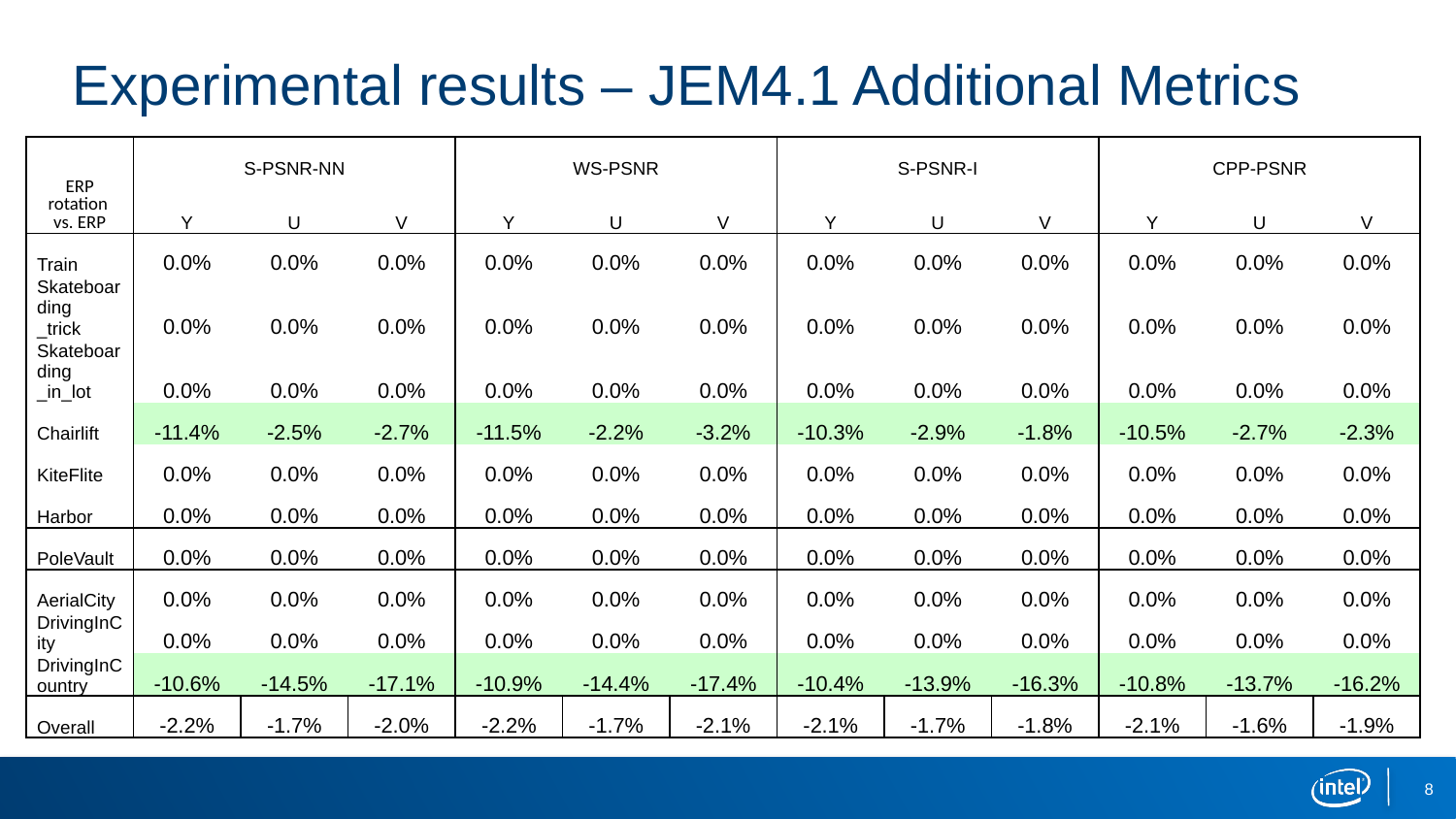

# Experimental results – JEM4.1 Additional Metrics
| ERP rotation vs. ERP | S-PSNR-NN |  |  | WS-PSNR |  |  | S-PSNR-I |  |  | CPP-PSNR |  |  |
| --- | --- | --- | --- | --- | --- | --- | --- | --- | --- | --- | --- | --- |
|  | Y | U | V | Y | U | V | Y | U | V | Y | U | V |
| Train | 0.0% | 0.0% | 0.0% | 0.0% | 0.0% | 0.0% | 0.0% | 0.0% | 0.0% | 0.0% | 0.0% | 0.0% |
| Skateboarding \_trick | 0.0% | 0.0% | 0.0% | 0.0% | 0.0% | 0.0% | 0.0% | 0.0% | 0.0% | 0.0% | 0.0% | 0.0% |
| Skateboarding \_in\_lot | 0.0% | 0.0% | 0.0% | 0.0% | 0.0% | 0.0% | 0.0% | 0.0% | 0.0% | 0.0% | 0.0% | 0.0% |
| Chairlift | -11.4% | -2.5% | -2.7% | -11.5% | -2.2% | -3.2% | -10.3% | -2.9% | -1.8% | -10.5% | -2.7% | -2.3% |
| KiteFlite | 0.0% | 0.0% | 0.0% | 0.0% | 0.0% | 0.0% | 0.0% | 0.0% | 0.0% | 0.0% | 0.0% | 0.0% |
| Harbor | 0.0% | 0.0% | 0.0% | 0.0% | 0.0% | 0.0% | 0.0% | 0.0% | 0.0% | 0.0% | 0.0% | 0.0% |
| PoleVault | 0.0% | 0.0% | 0.0% | 0.0% | 0.0% | 0.0% | 0.0% | 0.0% | 0.0% | 0.0% | 0.0% | 0.0% |
| AerialCity | 0.0% | 0.0% | 0.0% | 0.0% | 0.0% | 0.0% | 0.0% | 0.0% | 0.0% | 0.0% | 0.0% | 0.0% |
| DrivingInCity | 0.0% | 0.0% | 0.0% | 0.0% | 0.0% | 0.0% | 0.0% | 0.0% | 0.0% | 0.0% | 0.0% | 0.0% |
| DrivingInCountry | -10.6% | -14.5% | -17.1% | -10.9% | -14.4% | -17.4% | -10.4% | -13.9% | -16.3% | -10.8% | -13.7% | -16.2% |
| Overall | -2.2% | -1.7% | -2.0% | -2.2% | -1.7% | -2.1% | -2.1% | -1.7% | -1.8% | -2.1% | -1.6% | -1.9% |
8